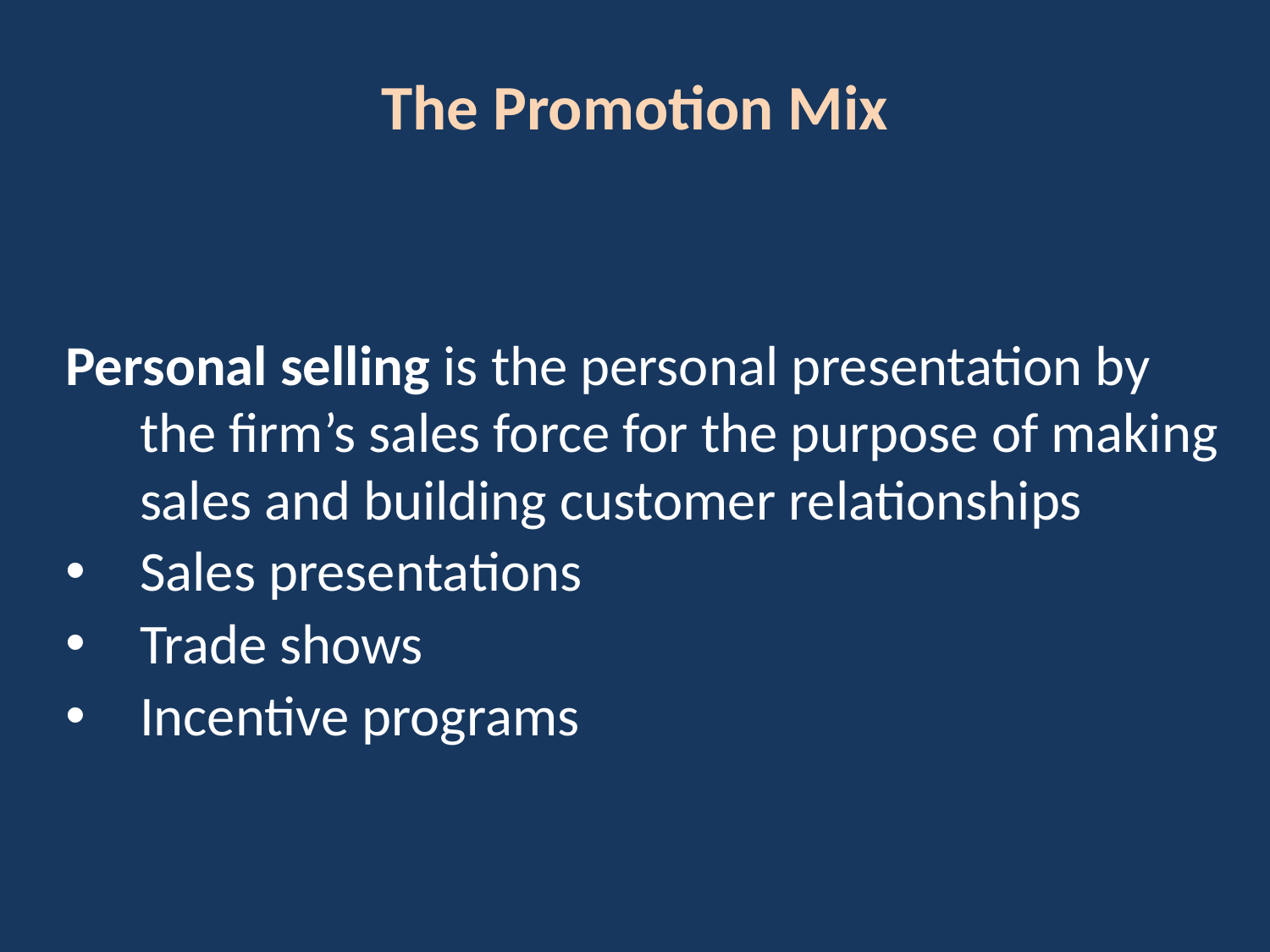

# The Promotion Mix

Personal selling is the personal presentation by the firm’s sales force for the purpose of making sales and building customer relationships
Sales presentations
Trade shows
Incentive programs